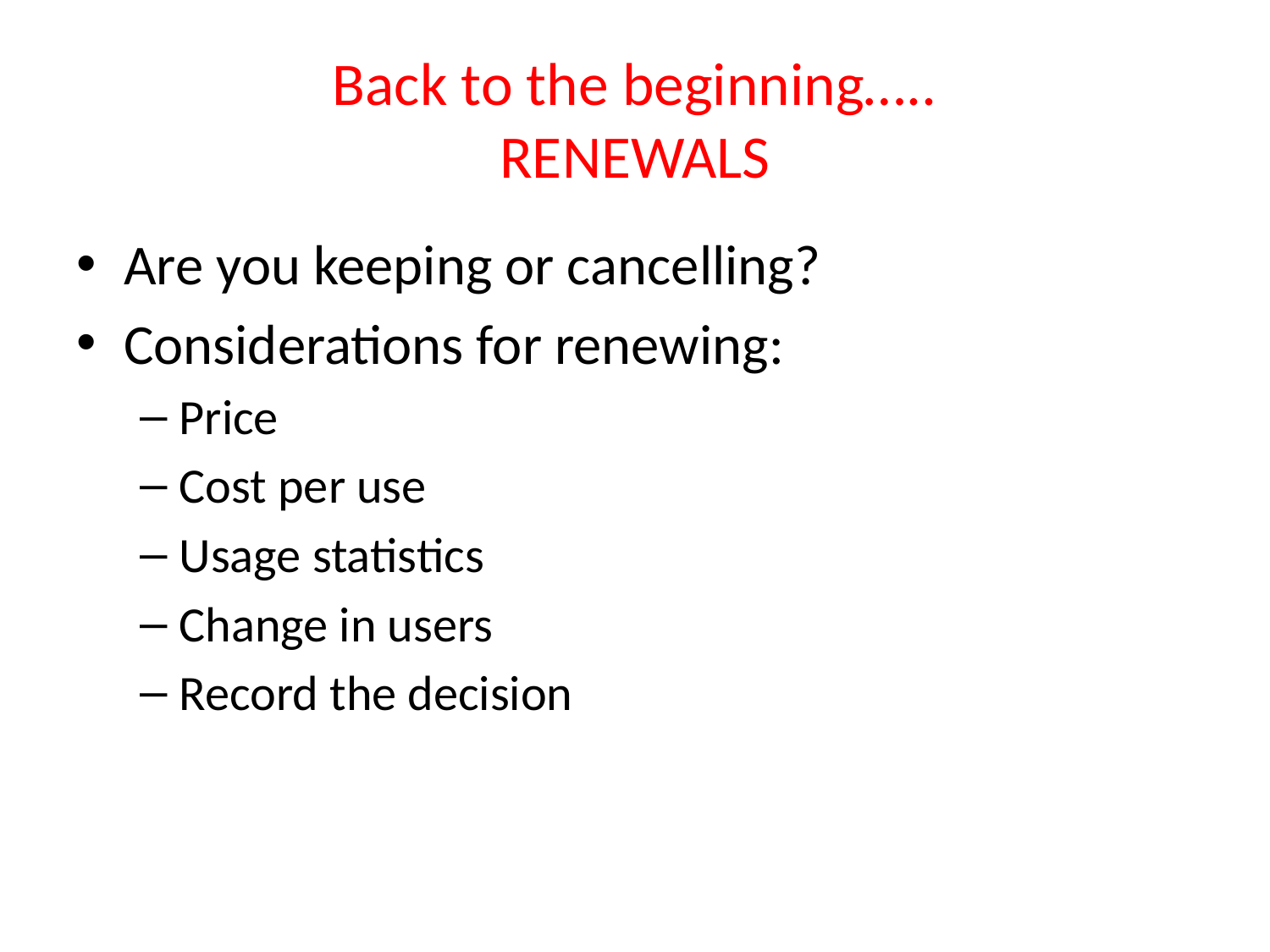

# Back to the beginning….. RENEWALS
Are you keeping or cancelling?
Considerations for renewing:
Price
Cost per use
Usage statistics
Change in users
Record the decision